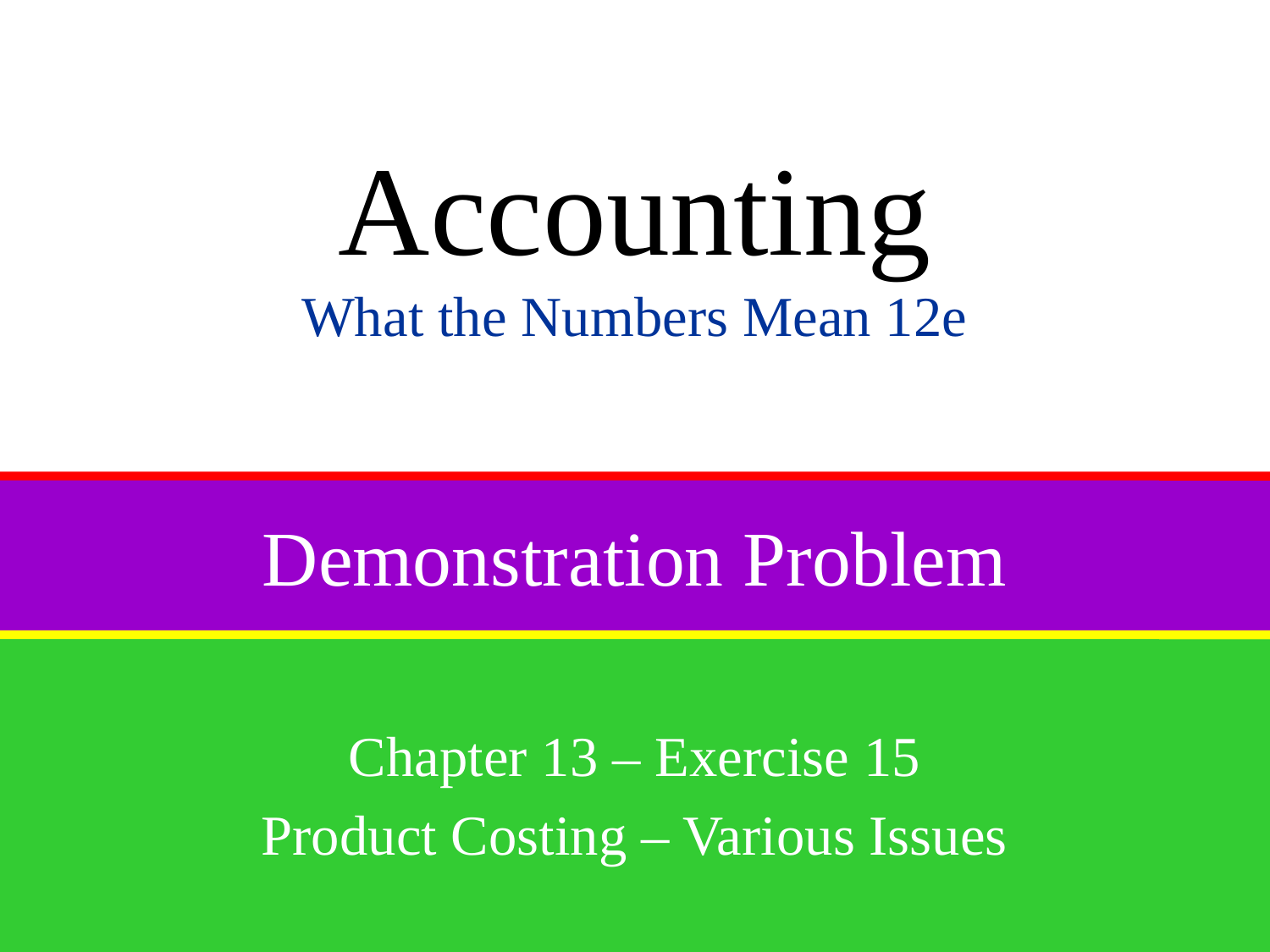

Accounting
What the Numbers Mean 12e
# Demonstration Problem

Chapter 13 – Exercise 15
Product Costing – Various Issues